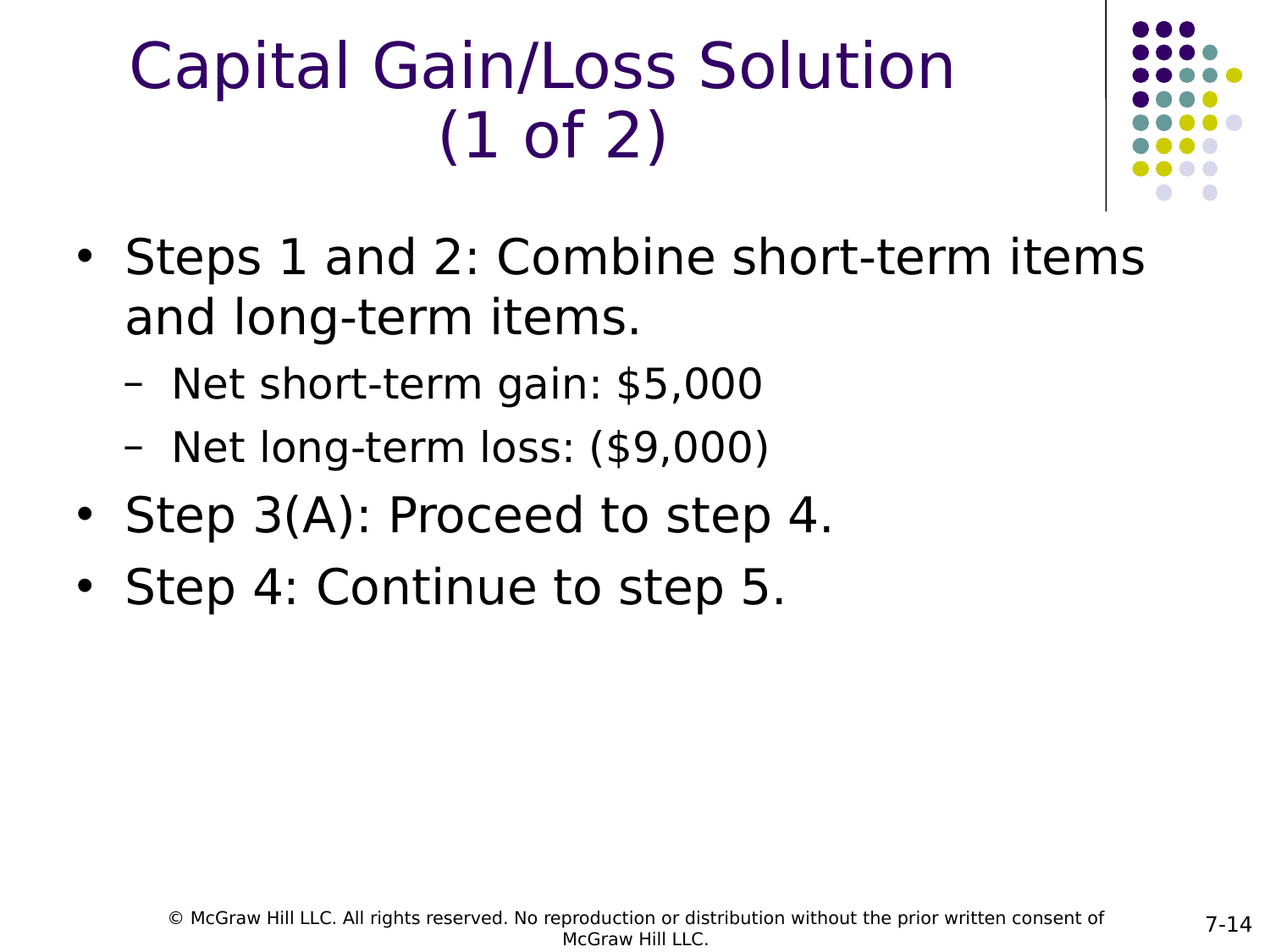

# Capital Gain/Loss Solution (1 of 2)
Steps 1 and 2: Combine short-term items and long-term items.
Net short-term gain: $5,000
Net long-term loss: ($9,000)
Step 3(A): Proceed to step 4.
Step 4: Continue to step 5.
7-14